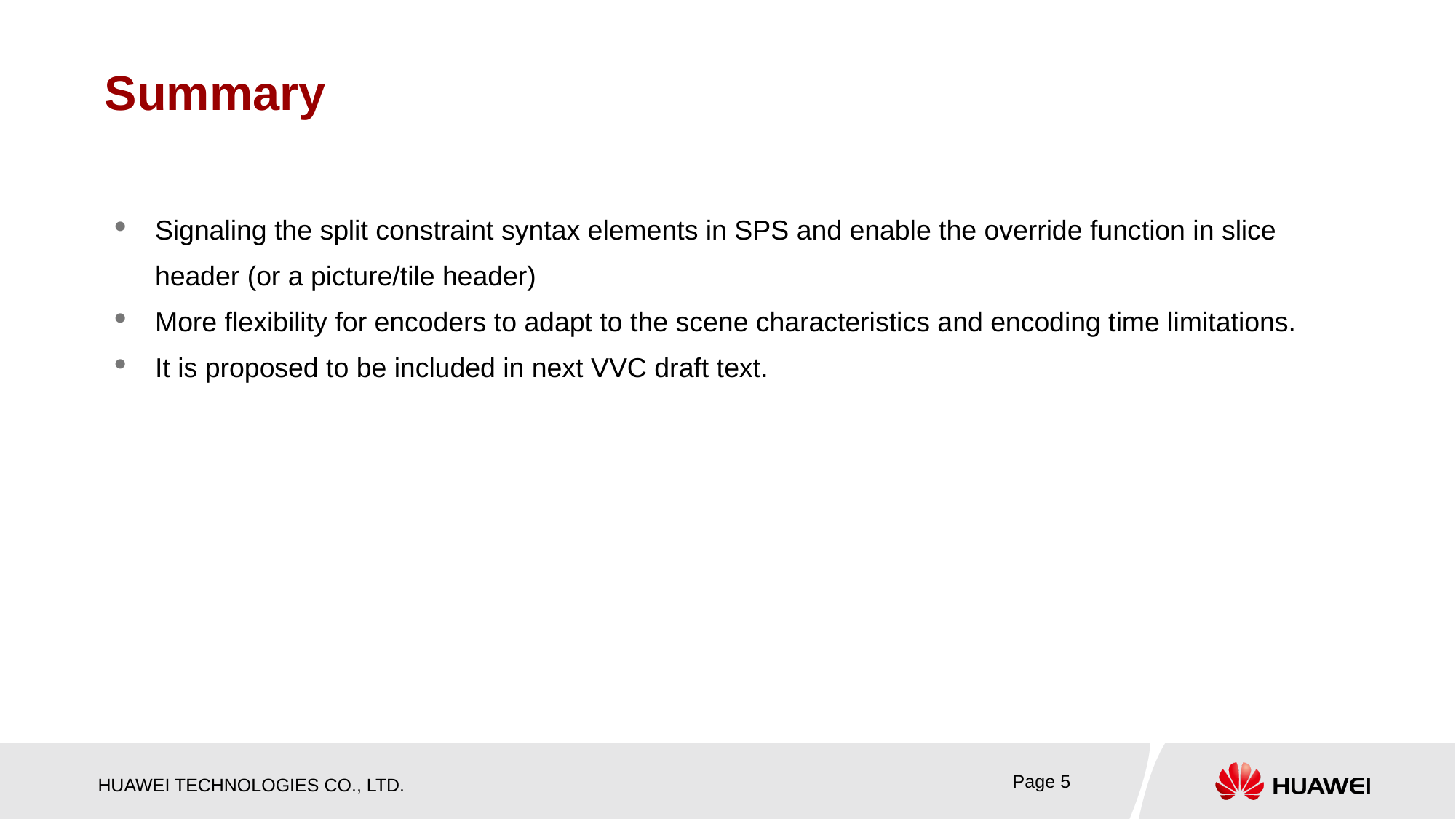

# Summary
Signaling the split constraint syntax elements in SPS and enable the override function in slice header (or a picture/tile header)
More flexibility for encoders to adapt to the scene characteristics and encoding time limitations.
It is proposed to be included in next VVC draft text.